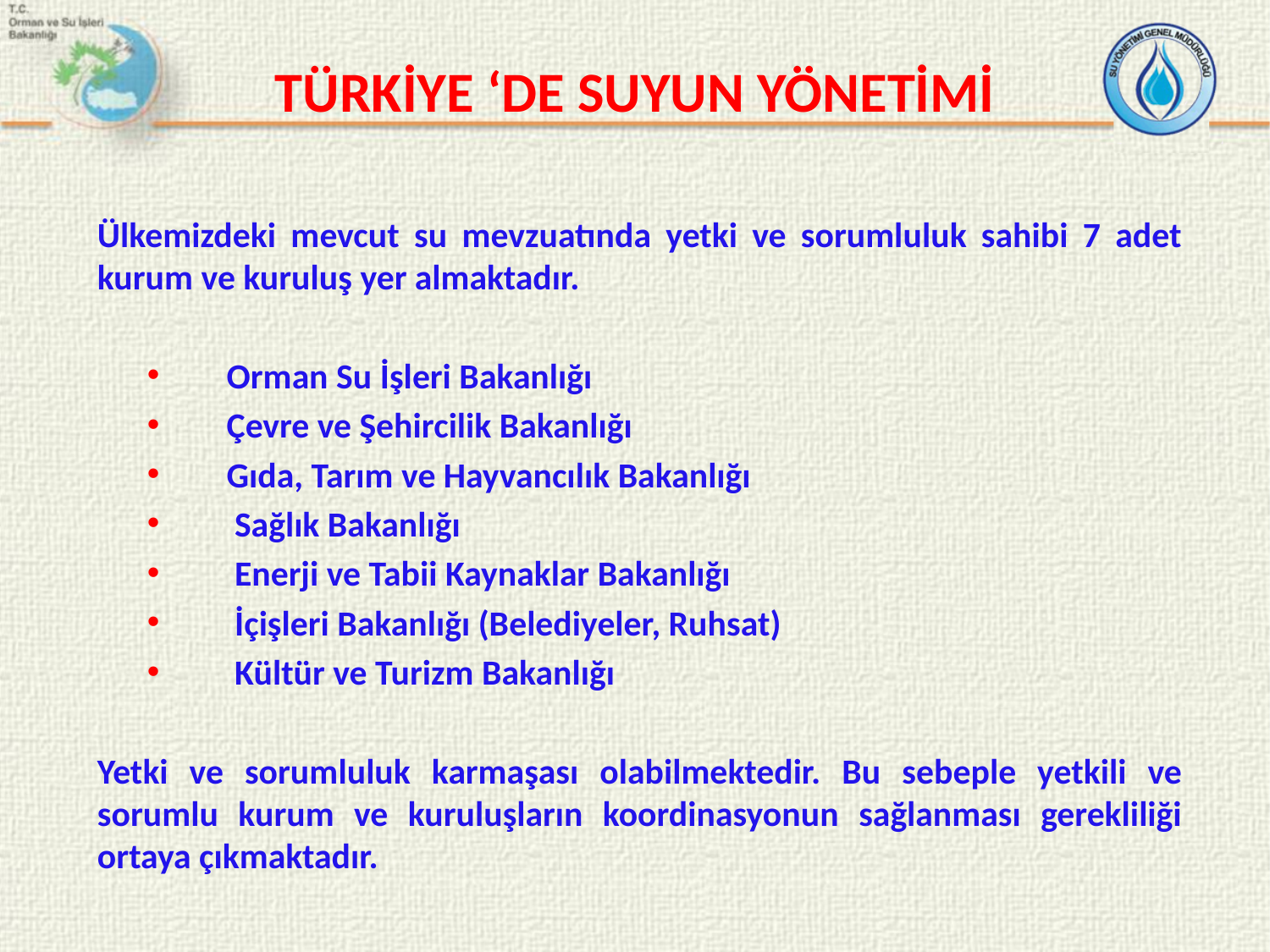

TÜRKİYE ‘DE SUYUN YÖNETİMİ
Ülkemizdeki mevcut su mevzuatında yetki ve sorumluluk sahibi 7 adet kurum ve kuruluş yer almaktadır.

Orman Su İşleri Bakanlığı
Çevre ve Şehircilik Bakanlığı
Gıda, Tarım ve Hayvancılık Bakanlığı
 Sağlık Bakanlığı
 Enerji ve Tabii Kaynaklar Bakanlığı
 İçişleri Bakanlığı (Belediyeler, Ruhsat)
 Kültür ve Turizm Bakanlığı

Yetki ve sorumluluk karmaşası olabilmektedir. Bu sebeple yetkili ve sorumlu kurum ve kuruluşların koordinasyonun sağlanması gerekliliği ortaya çıkmaktadır.